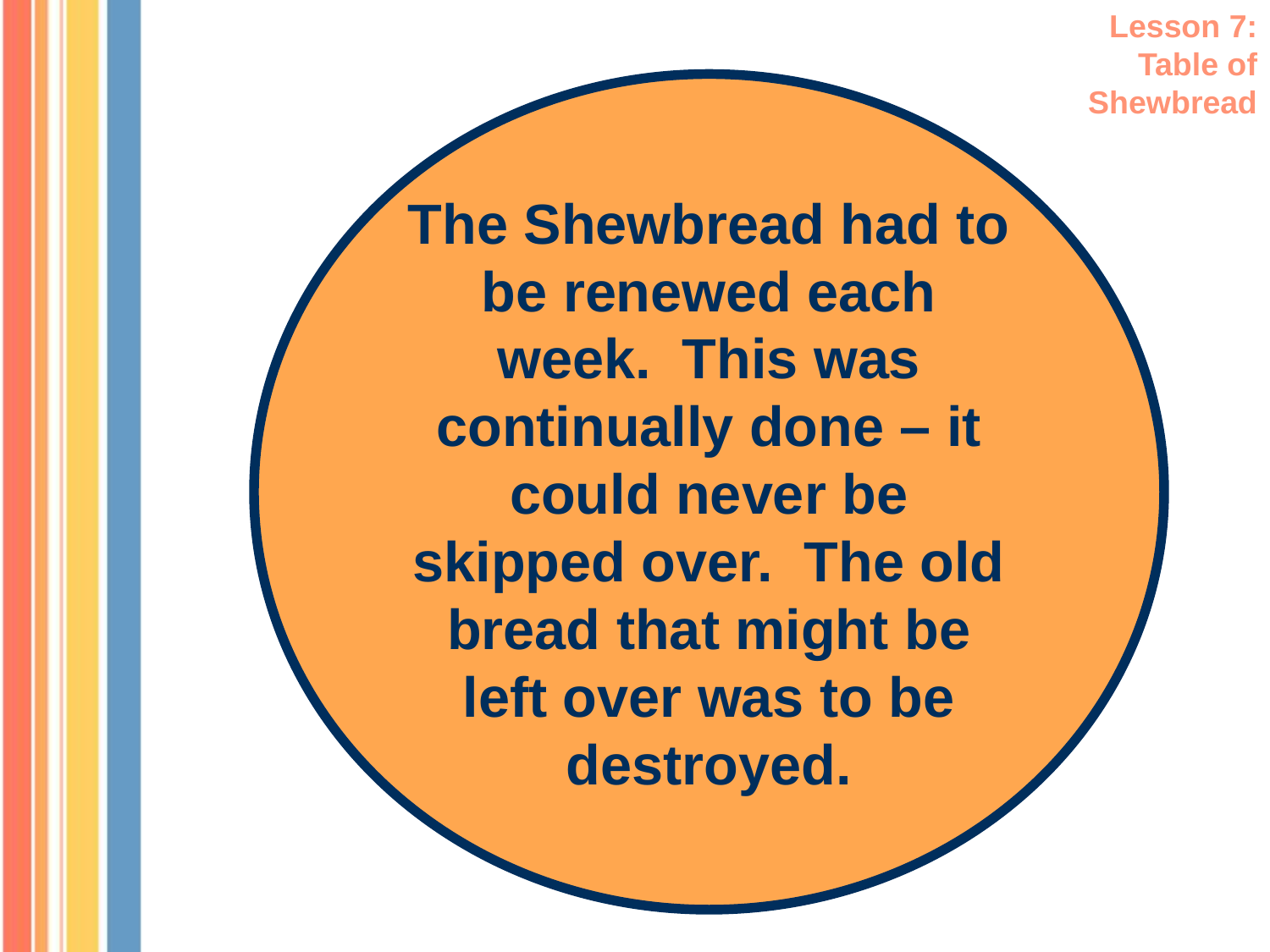

Lesson 7: Table of Shewbread
The Shewbread had to be renewed each week.  This was continually done – it could never be skipped over.  The old bread that might be left over was to be destroyed.